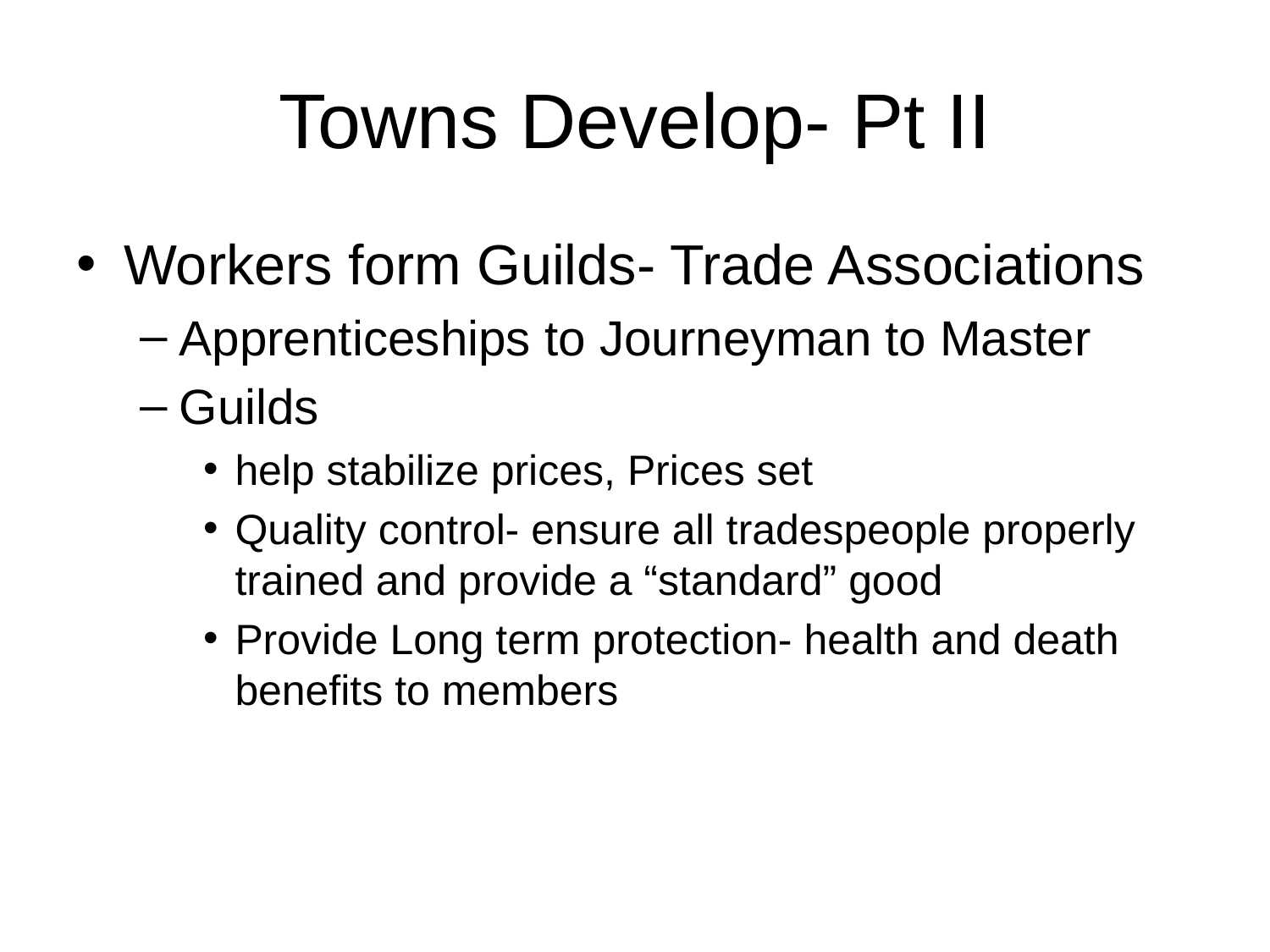

# Towns Develop- Pt II
Workers form Guilds- Trade Associations
Apprenticeships to Journeyman to Master
Guilds
help stabilize prices, Prices set
Quality control- ensure all tradespeople properly trained and provide a “standard” good
Provide Long term protection- health and death benefits to members